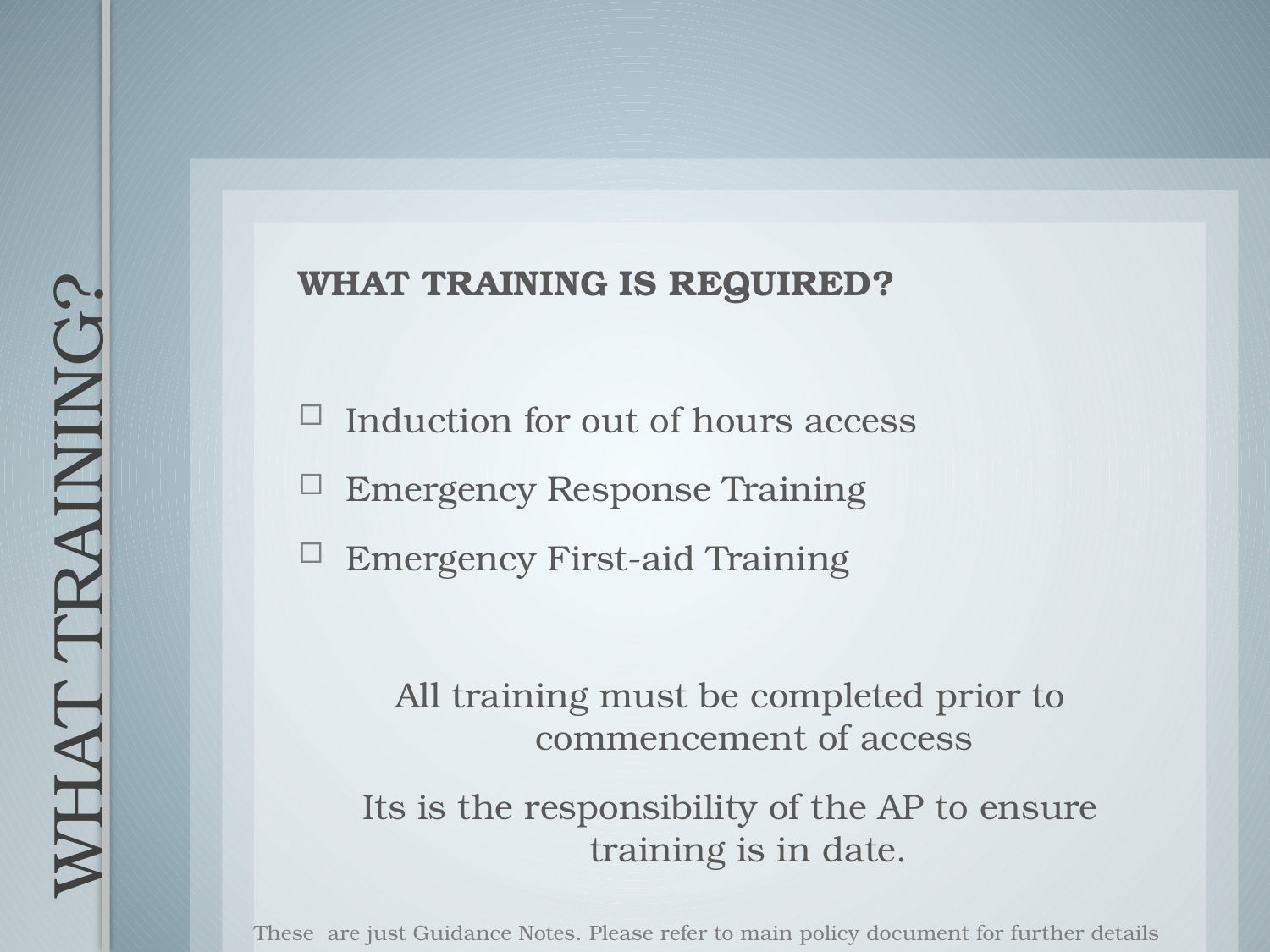

WHAT TRAINING IS REQUIRED?

Induction for out of hours access
Emergency Response Training
Emergency First-aid Training

All training must be completed prior to commencement of access
Its is the responsibility of the AP to ensure training is in date.

# WHAT TRAINING?
These  are just Guidance Notes. Please refer to main policy document for further details